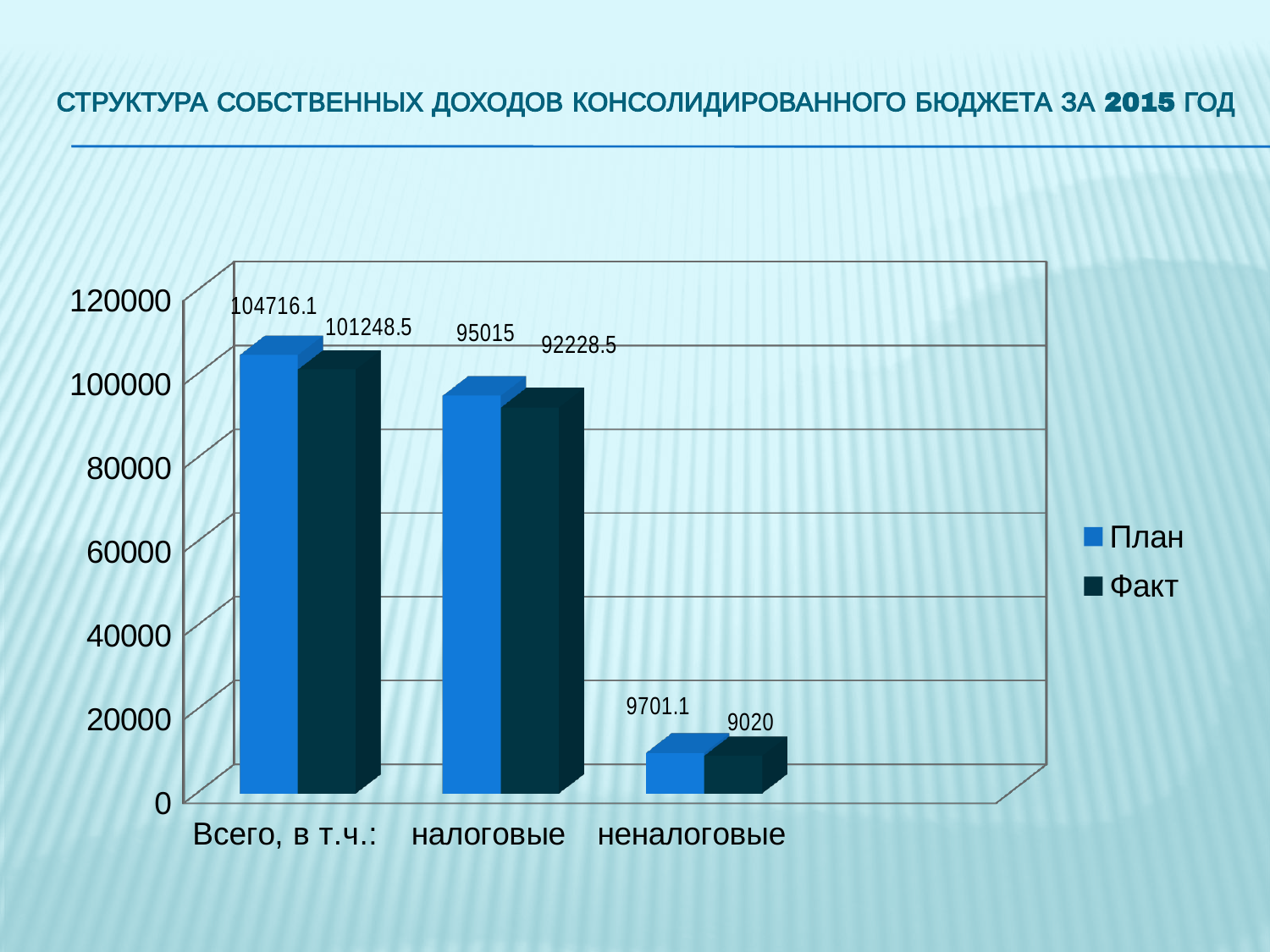

# Структура собственных доходов консолидированного бюджета за 2015 год

[unsupported chart]